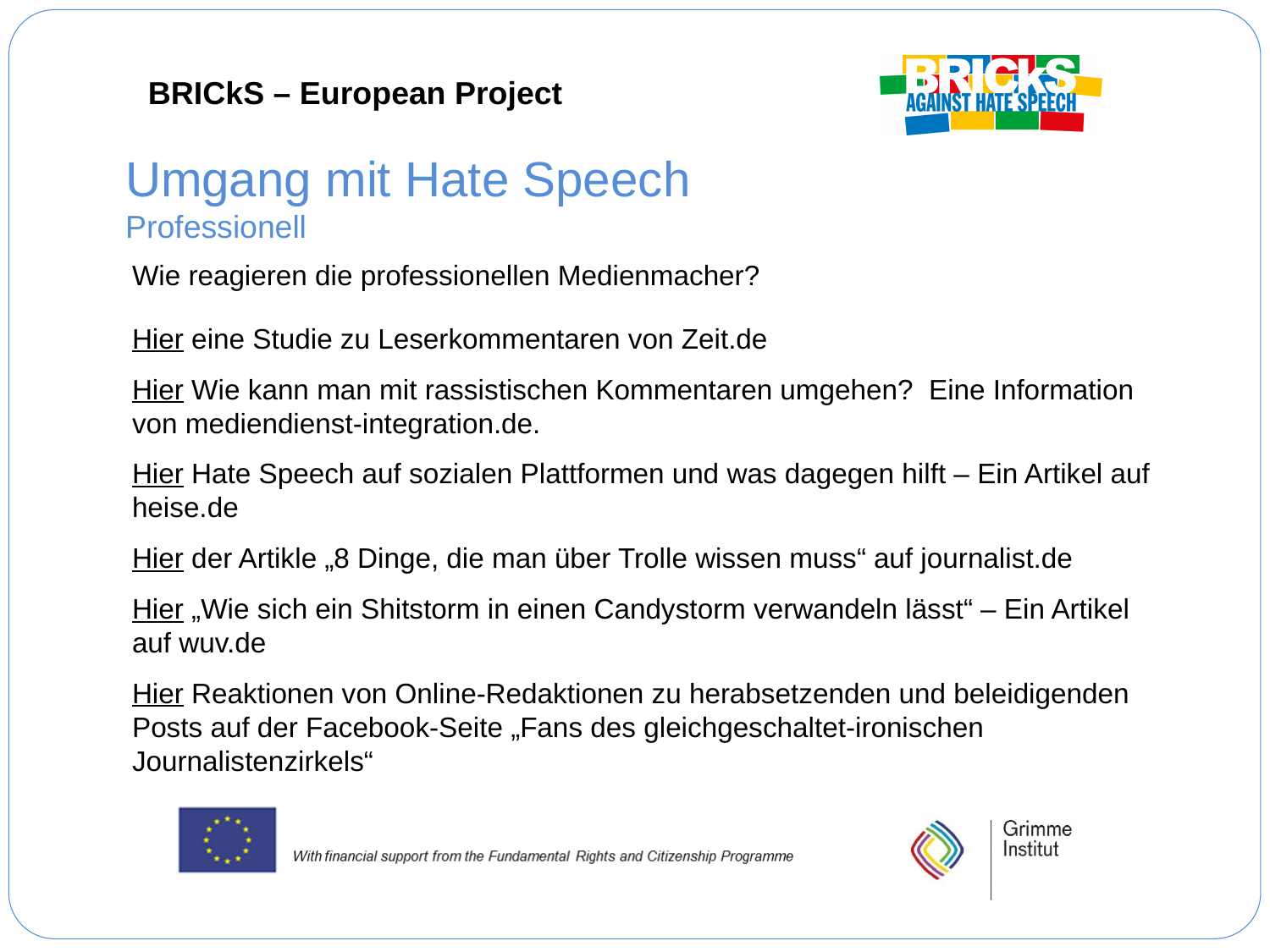

Umgang mit Hate Speech
Professionell

Wie reagieren die professionellen Medienmacher?

Hier eine Studie zu Leserkommentaren von Zeit.de

Hier Wie kann man mit rassistischen Kommentaren umgehen?  Eine Information von mediendienst-integration.de.

Hier Hate Speech auf sozialen Plattformen und was dagegen hilft – Ein Artikel auf heise.de

Hier der Artikle „8 Dinge, die man über Trolle wissen muss“ auf journalist.de

Hier „Wie sich ein Shitstorm in einen Candystorm verwandeln lässt“ – Ein Artikel auf wuv.de

Hier Reaktionen von Online-Redaktionen zu herabsetzenden und beleidigenden Posts auf der Facebook-Seite „Fans des gleichgeschaltet-ironischen Journalistenzirkels“